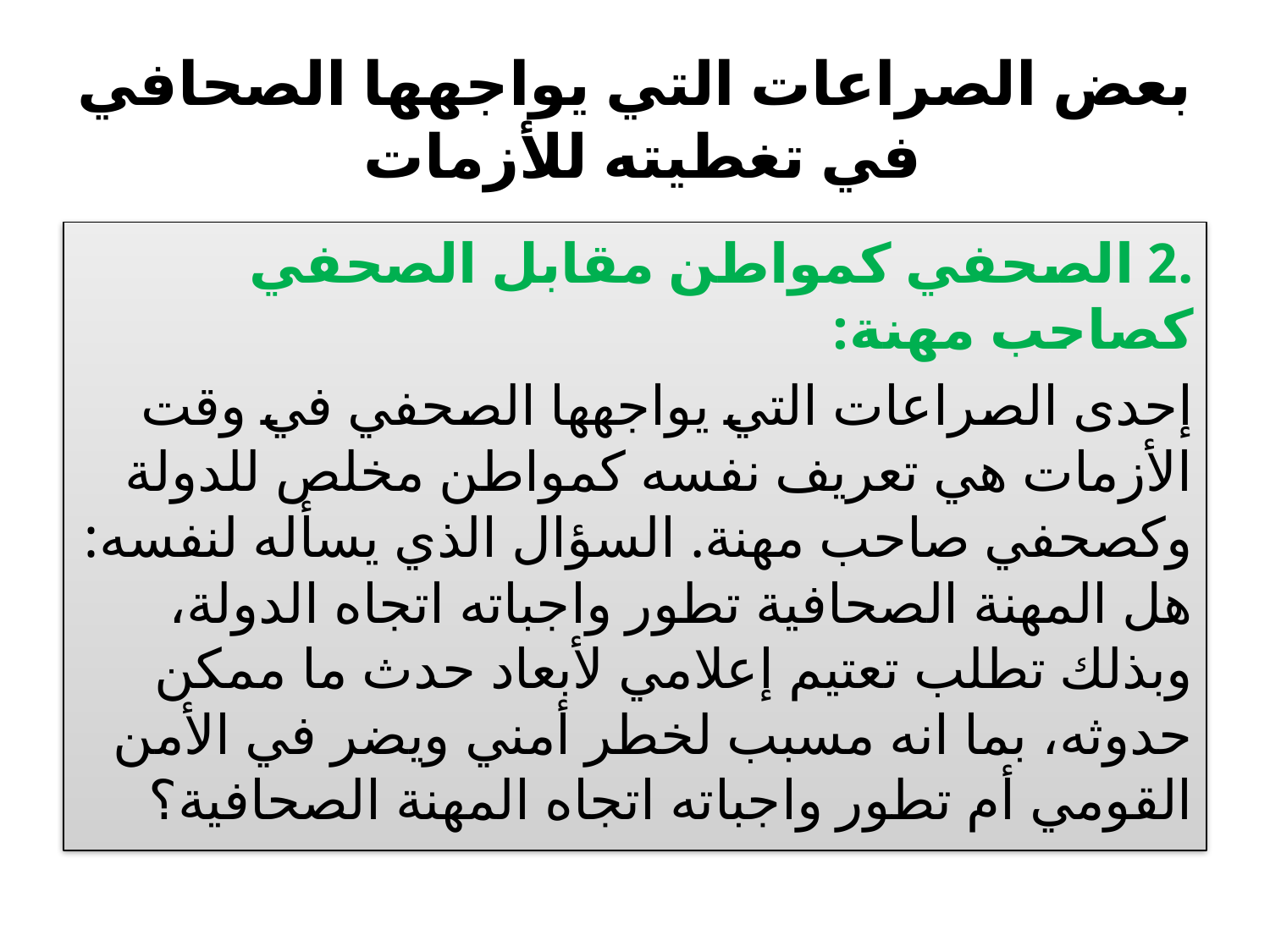

# بعض الصراعات التي يواجهها الصحافي في تغطيته للأزمات
.2 الصحفي كمواطن مقابل الصحفي كصاحب مهنة:
إحدى الصراعات التي يواجهها الصحفي في وقت الأزمات هي تعريف نفسه كمواطن مخلص للدولة وكصحفي صاحب مهنة. السؤال الذي يسأله لنفسه: هل المهنة الصحافية تطور واجباته اتجاه الدولة، وبذلك تطلب تعتيم إعلامي لأبعاد حدث ما ممكن حدوثه، بما انه مسبب لخطر أمني ويضر في الأمن القومي أم تطور واجباته اتجاه المهنة الصحافية؟